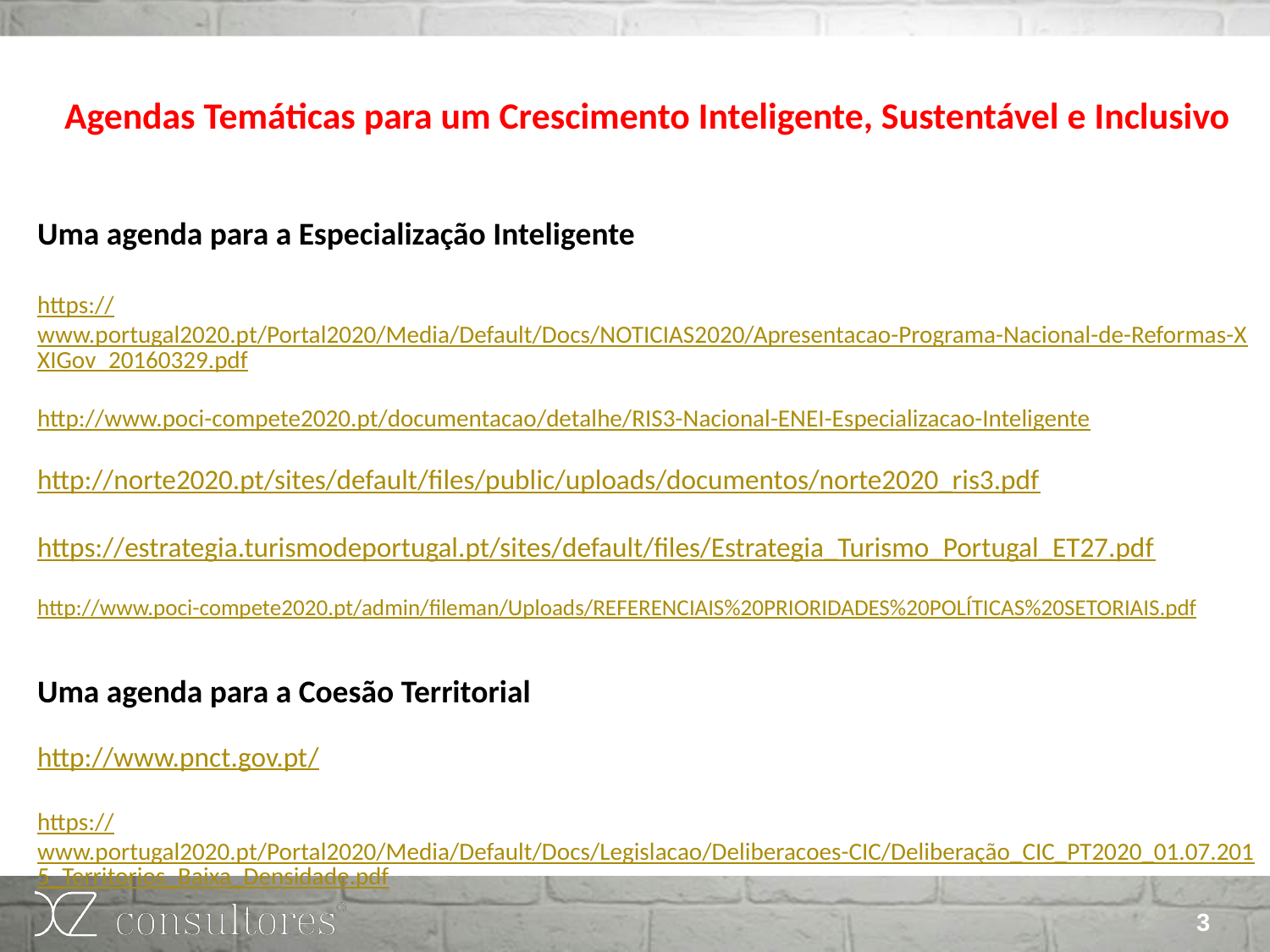

Agendas Temáticas para um Crescimento Inteligente, Sustentável e Inclusivo

Uma agenda para a Especialização Inteligente

https://www.portugal2020.pt/Portal2020/Media/Default/Docs/NOTICIAS2020/Apresentacao-Programa-Nacional-de-Reformas-XXIGov_20160329.pdf

http://www.poci-compete2020.pt/documentacao/detalhe/RIS3-Nacional-ENEI-Especializacao-Inteligente

http://norte2020.pt/sites/default/files/public/uploads/documentos/norte2020_ris3.pdf

https://estrategia.turismodeportugal.pt/sites/default/files/Estrategia_Turismo_Portugal_ET27.pdf

http://www.poci-compete2020.pt/admin/fileman/Uploads/REFERENCIAIS%20PRIORIDADES%20POLÍTICAS%20SETORIAIS.pdf

Uma agenda para a Coesão Territorial

http://www.pnct.gov.pt/

https://www.portugal2020.pt/Portal2020/Media/Default/Docs/Legislacao/Deliberacoes-CIC/Deliberação_CIC_PT2020_01.07.2015_Territorios_Baixa_Densidade.pdf